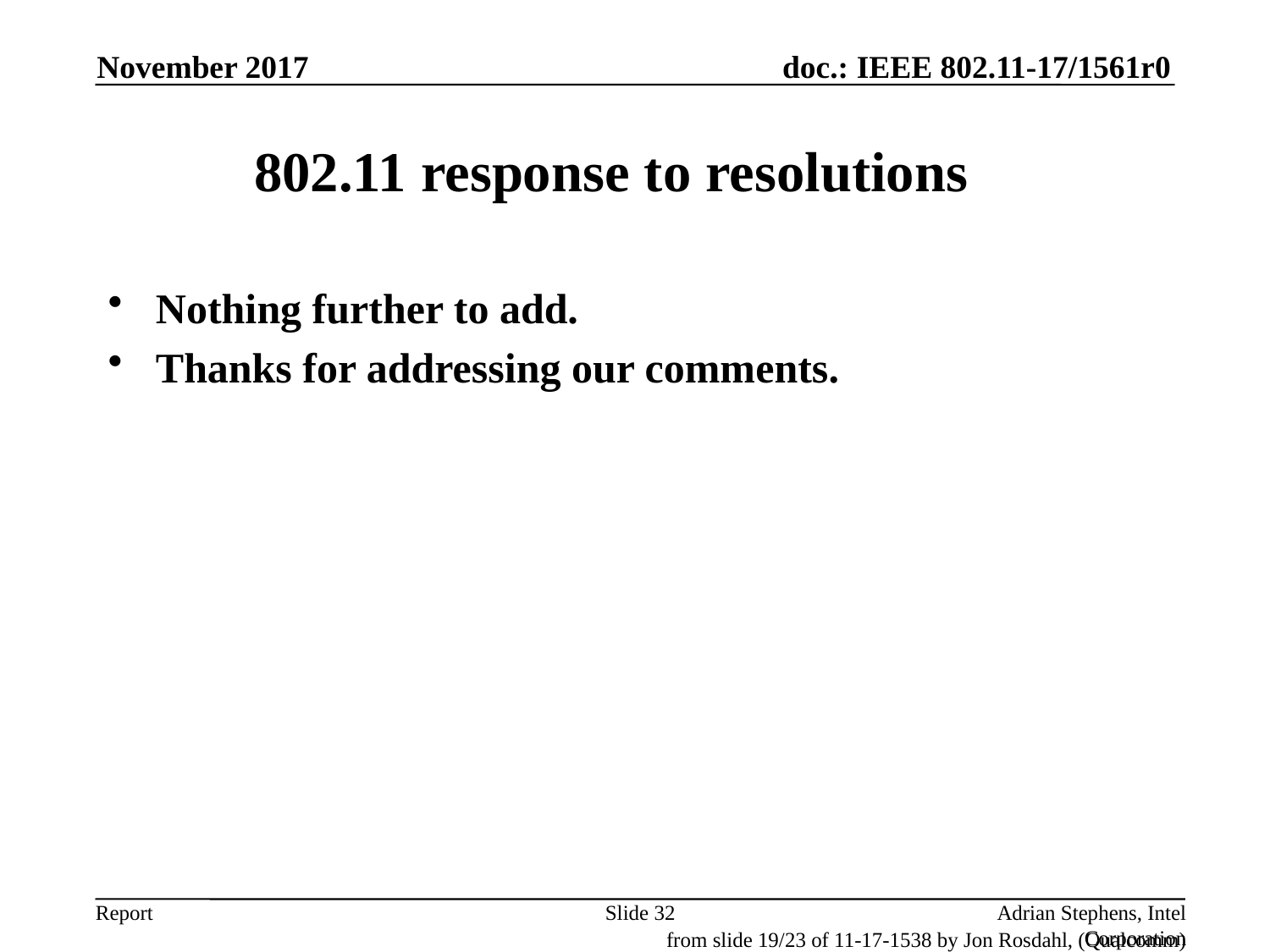

November 2017
# 802.11 response to resolutions
Nothing further to add.
Thanks for addressing our comments.
Slide 32
Adrian Stephens, Intel Corporation
from slide 19/23 of 11-17-1538 by Jon Rosdahl, (Qualcomm)